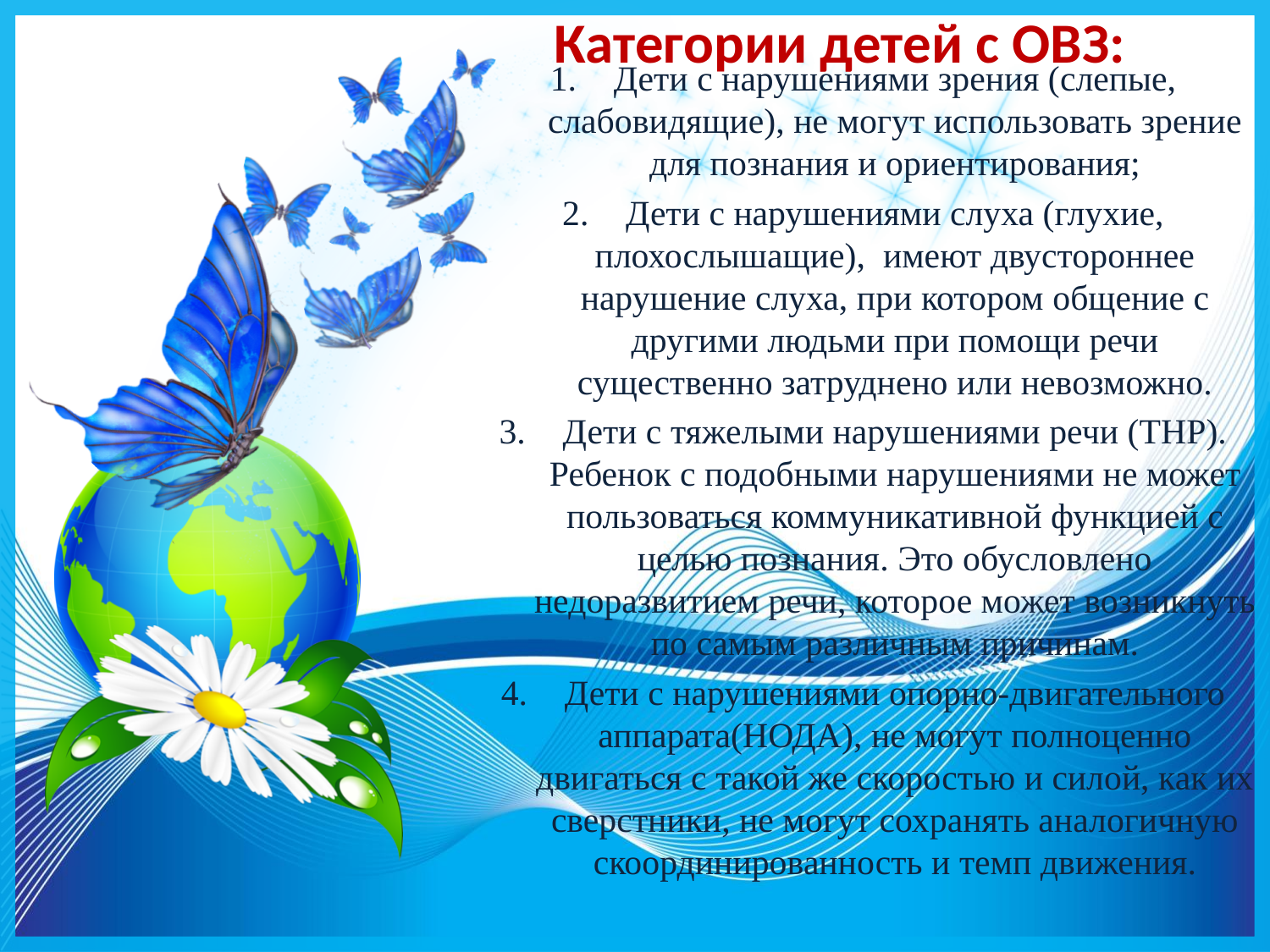

# Категории детей с ОВЗ:
Дети с нарушениями зрения (слепые, слабовидящие), не могут использовать зрение для познания и ориентирования;
Дети с нарушениями слуха (глухие, плохослышащие),  имеют двустороннее нарушение слуха, при котором общение с другими людьми при помощи речи существенно затруднено или невозможно.
Дети с тяжелыми нарушениями речи (ТНР). Ребенок с подобными нарушениями не может пользоваться коммуникативной функцией с целью познания. Это обусловлено недоразвитием речи, которое может возникнуть по самым различным причинам.
Дети с нарушениями опорно-двигательного аппарата(НОДА), не могут полноценно двигаться с такой же скоростью и силой, как их сверстники, не могут сохранять аналогичную скоординированность и темп движения.